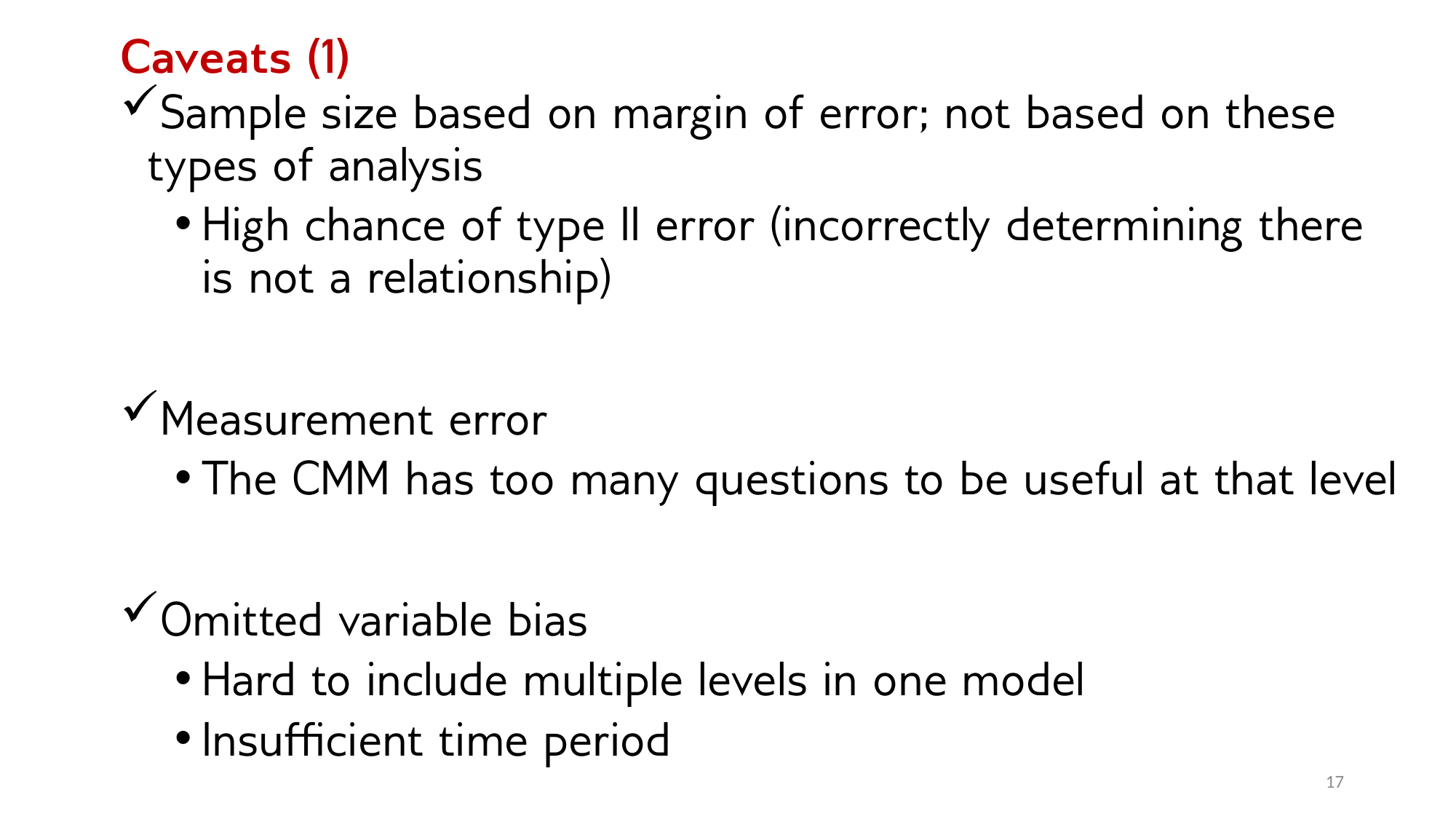

# Caveats (1)
Sample size based on margin of error; not based on these types of analysis
High chance of type II error (incorrectly determining there is not a relationship)

Measurement error
The CMM has too many questions to be useful at that level

Omitted variable bias
Hard to include multiple levels in one model
Insufficient time period
17